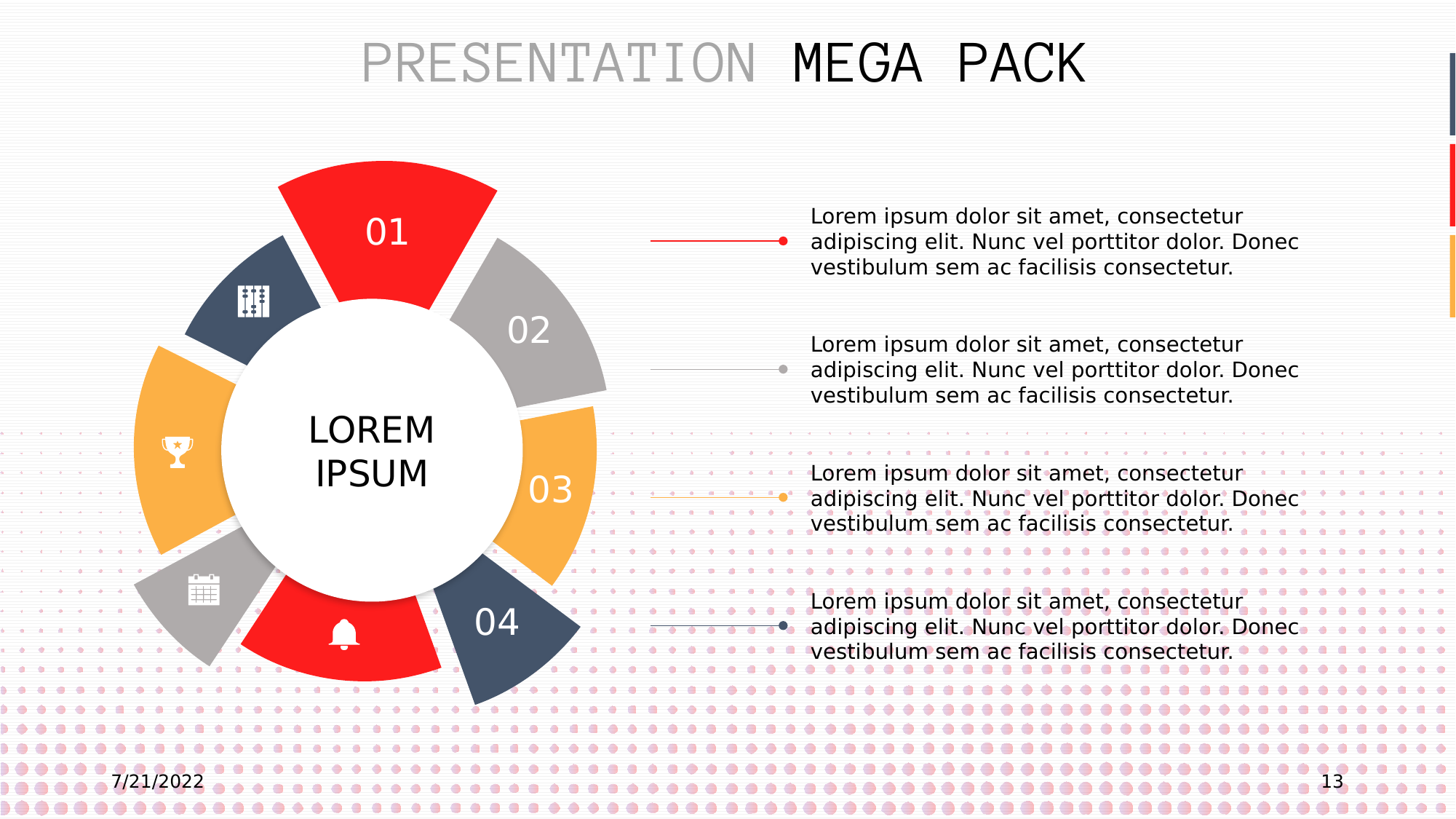

PRESENTATION MEGA PACK

LOREM IPSUM

Lorem ipsum dolor sit amet, consectetur adipiscing elit. Nunc vel porttitor dolor. Donec vestibulum sem ac facilisis consectetur.
01

02
Lorem ipsum dolor sit amet, consectetur adipiscing elit. Nunc vel porttitor dolor. Donec vestibulum sem ac facilisis consectetur.

Lorem ipsum dolor sit amet, consectetur adipiscing elit. Nunc vel porttitor dolor. Donec vestibulum sem ac facilisis consectetur.
03

Lorem ipsum dolor sit amet, consectetur adipiscing elit. Nunc vel porttitor dolor. Donec vestibulum sem ac facilisis consectetur.
04

7/21/2022
13